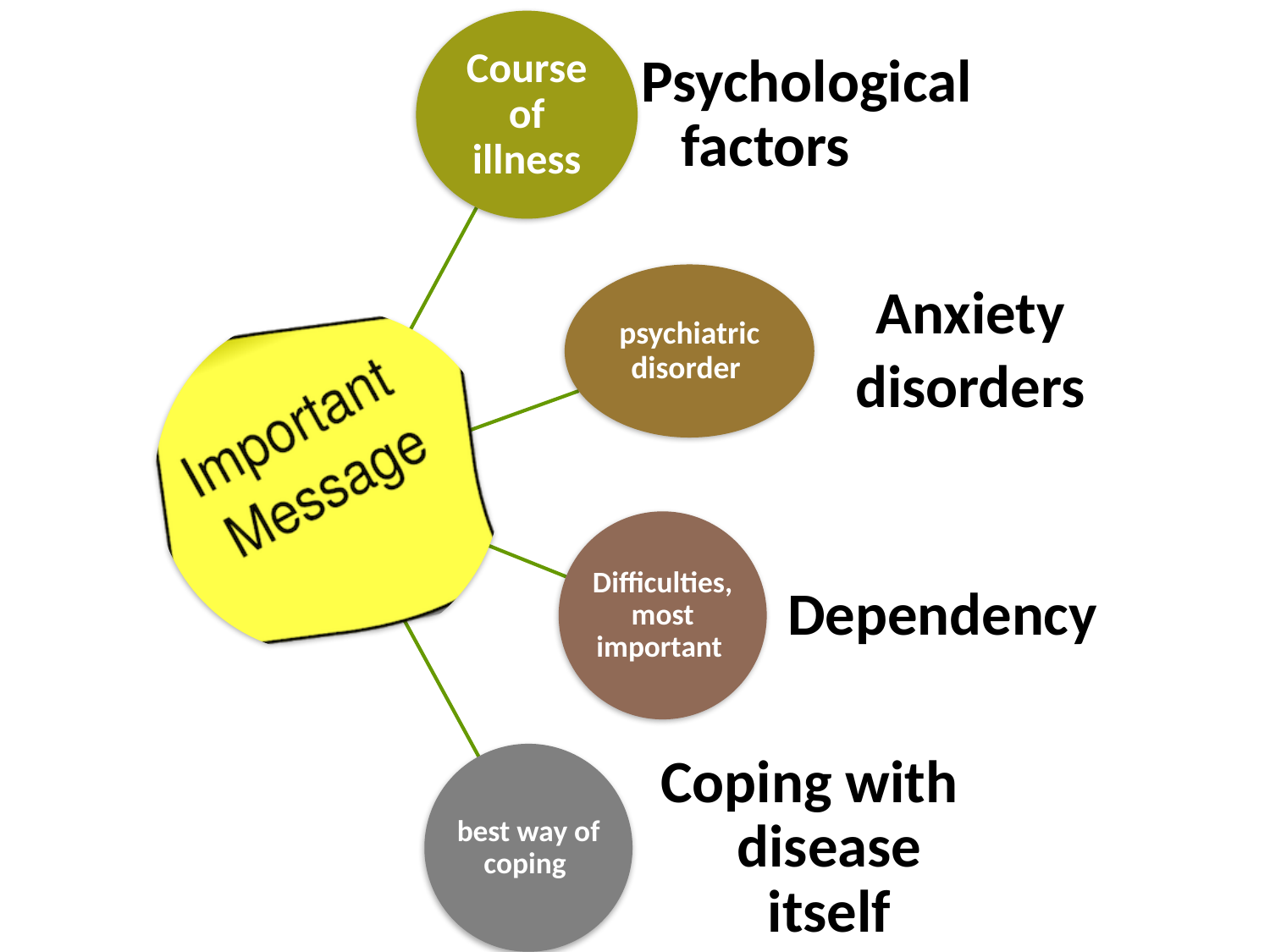

Course of illness
Psychological factors
psychiatric disorder
Anxiety
disorders
Difficulties, most important
Dependency
best way of coping
Coping with disease itself